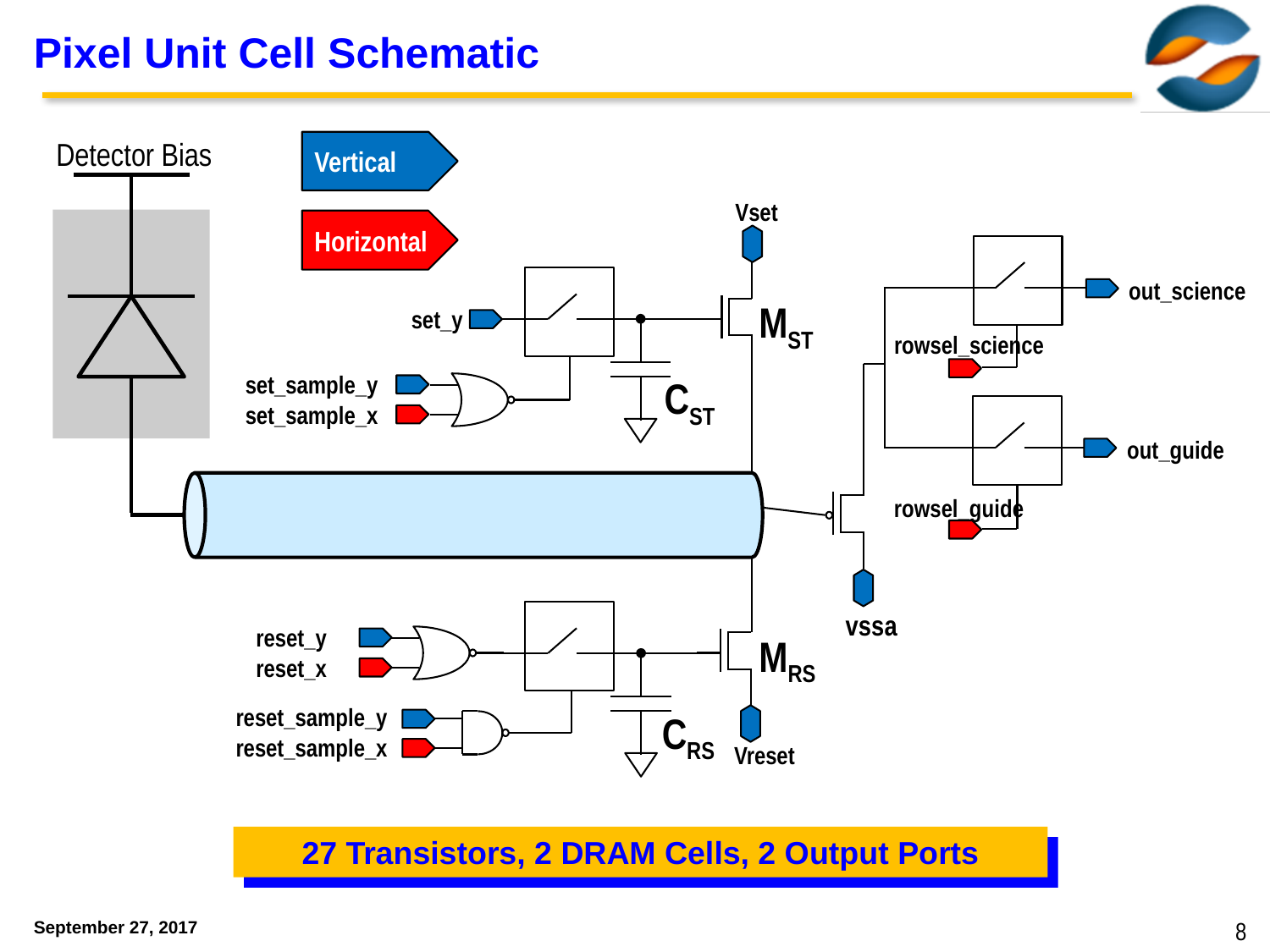

# Pixel Unit Cell Schematic
Detector Bias

Vertical
Vset
Horizontal

out_science

MST
set_y

rowsel_science

set_sample_y
CST

set_sample_x

out_guide

rowsel_guide

vssa

reset_y
MRS

reset_x

reset_sample_y
CRS

reset_sample_x
Vreset

27 Transistors, 2 DRAM Cells, 2 Output Ports
September 27, 2017
8